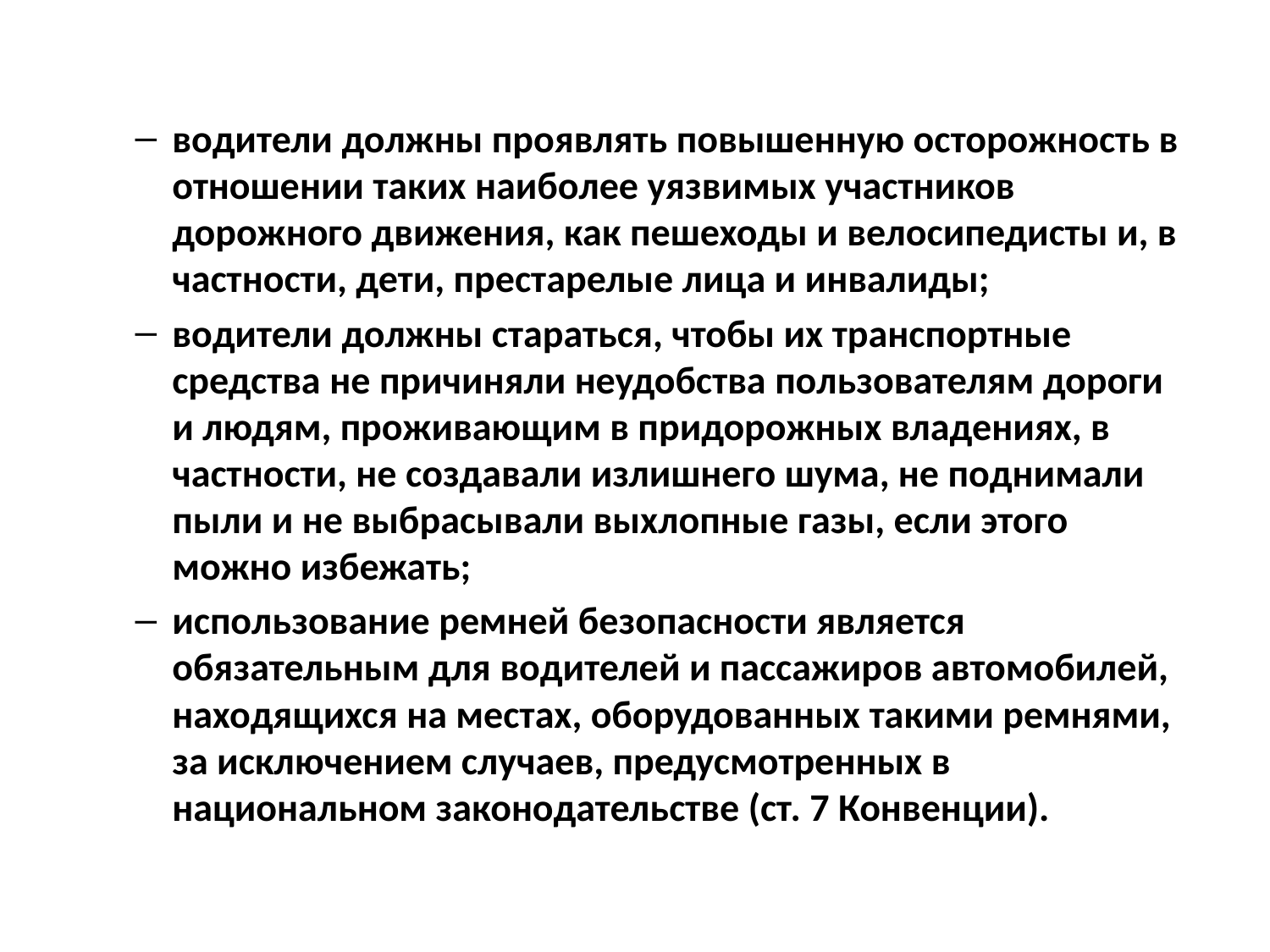

водители должны проявлять повышенную осторожность в отношении таких наиболее уязвимых участников дорожного движения, как пешеходы и велосипедисты и, в частности, дети, престарелые лица и инвалиды;
водители должны стараться, чтобы их транспортные средства не причиняли неудобства пользователям дороги и людям, проживающим в придорожных владениях, в частности, не создавали излишнего шума, не поднимали пыли и не выбрасывали выхлопные газы, если этого можно избежать;
использование ремней безопасности является обязательным для водителей и пассажиров автомобилей, находящихся на местах, оборудованных такими ремнями, за исключением случаев, предусмотренных в национальном законодательстве (ст. 7 Конвенции).